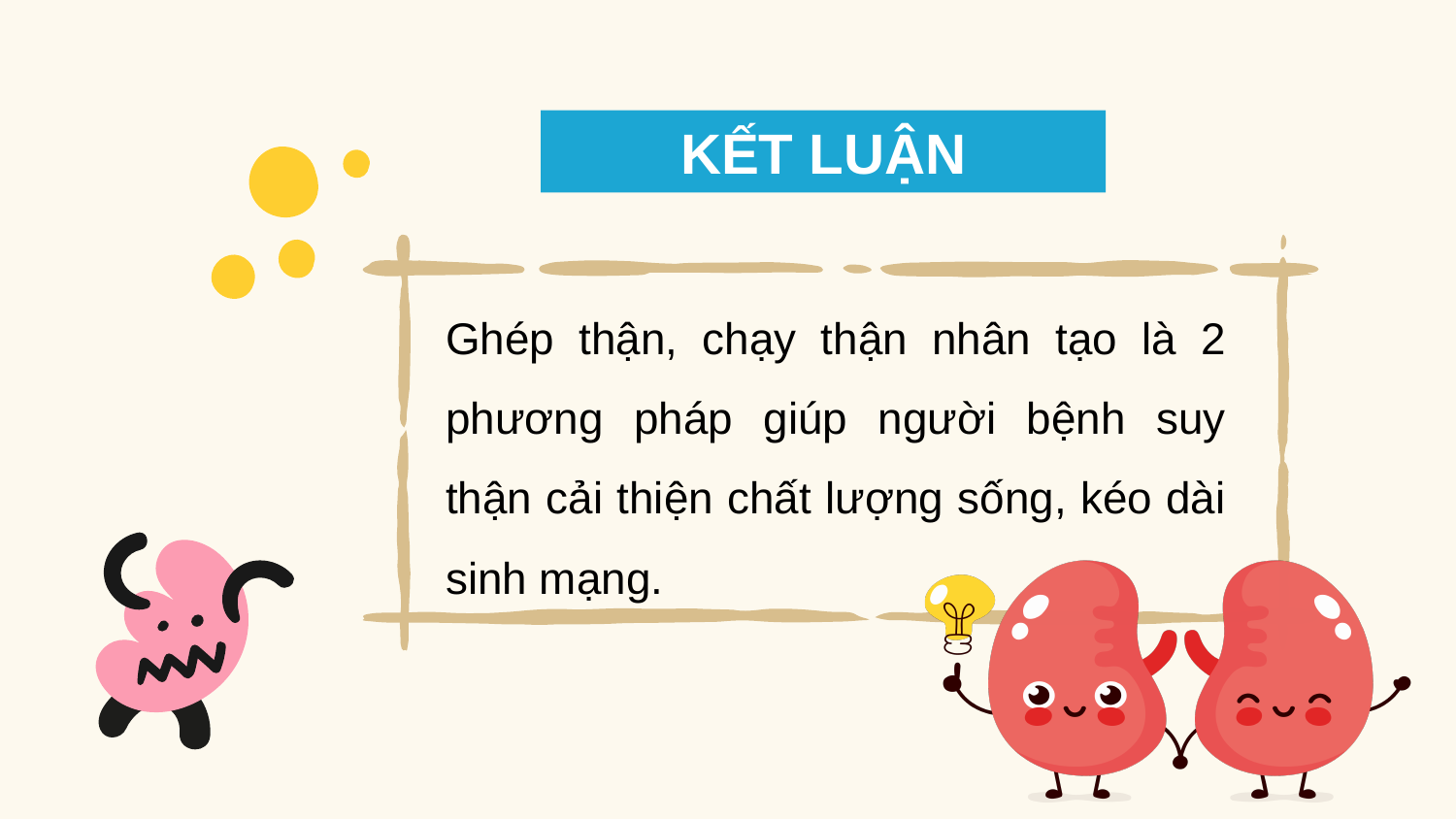

KẾT LUẬN

Ghép thận, chạy thận nhân tạo là 2 phương pháp giúp người bệnh suy thận cải thiện chất lượng sống, kéo dài sinh mạng.